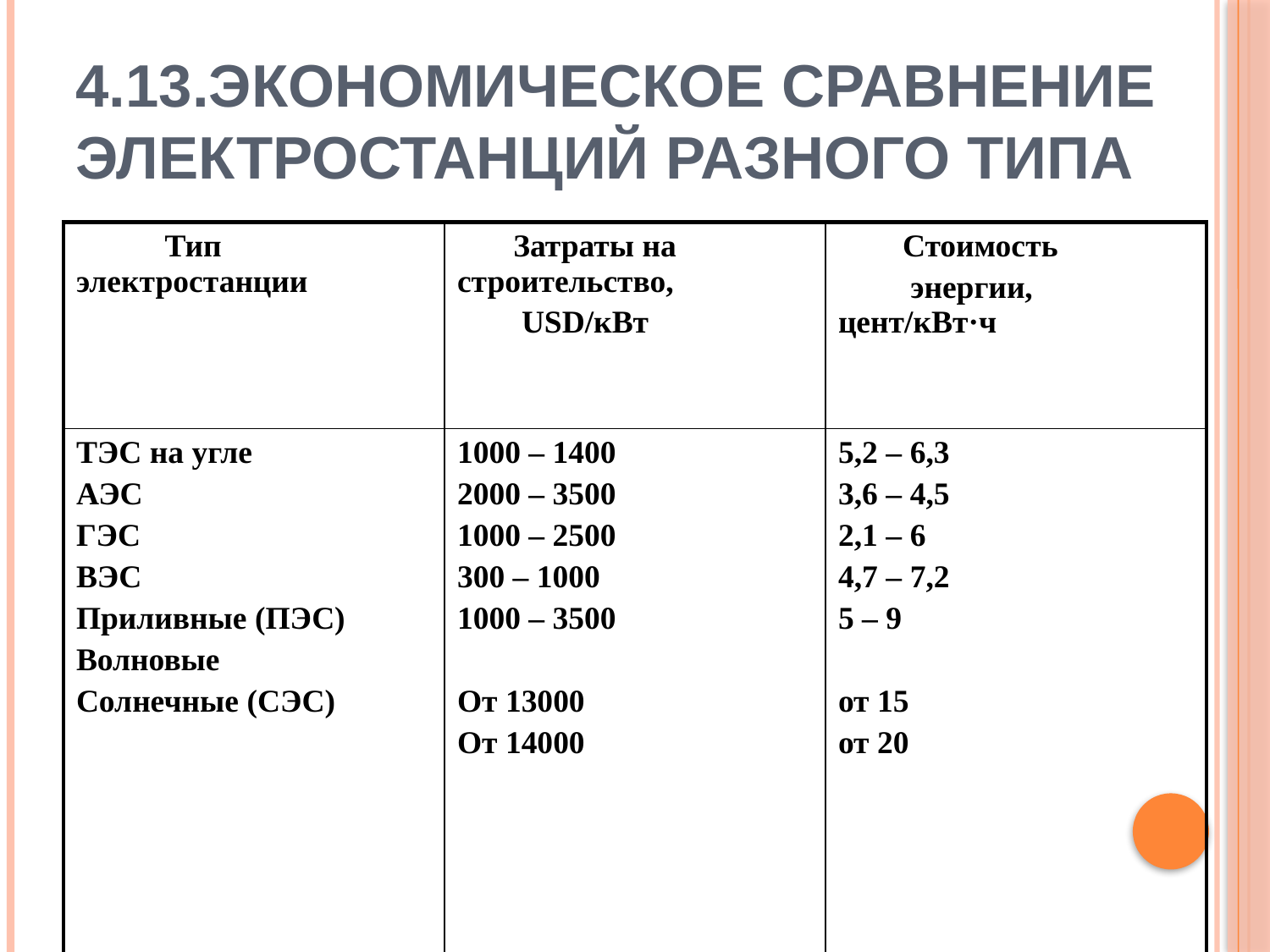

# 4.13.Экономическое сравнение электростанций разного типа
| Тип электростанции | Затраты на строительство, USD/кВт | Стоимость энергии, цент/кВт·ч |
| --- | --- | --- |
| ТЭС на угле АЭС ГЭС ВЭС Приливные (ПЭС) Волновые Солнечные (СЭС) | 1000 – 1400 2000 – 3500 1000 – 2500 300 – 1000 1000 – 3500 От 13000 От 14000 | 5,2 – 6,3 3,6 – 4,5 2,1 – 6 4,7 – 7,2 5 – 9 от 15 от 20 |